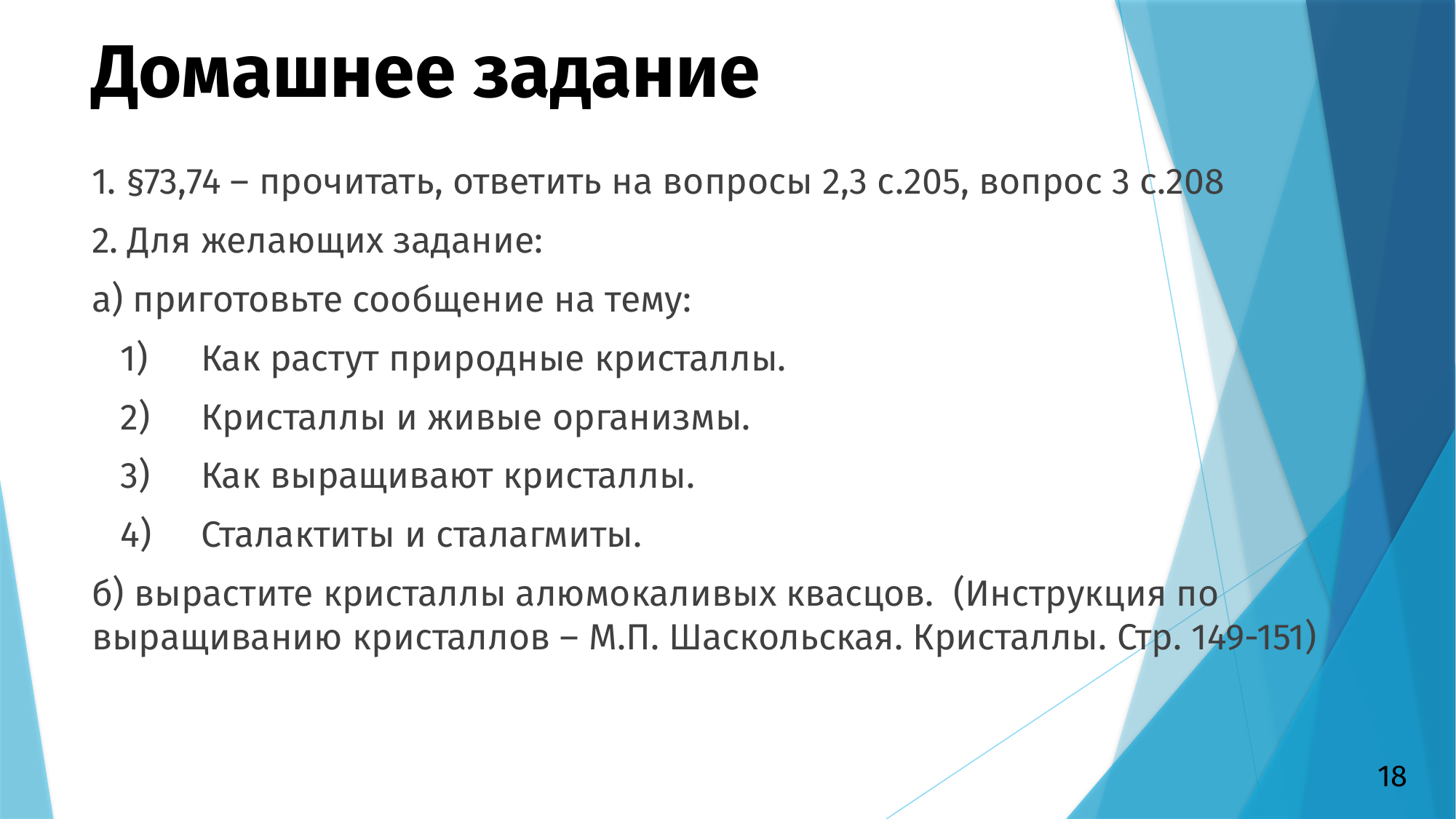

# Домашнее задание
1. §73,74 – прочитать, ответить на вопросы 2,3 с.205, вопрос 3 с.208
2. Для желающих задание:
а) приготовьте сообщение на тему:
   1)	Как растут природные кристаллы.
   2)	Кристаллы и живые организмы.
   3)	Как выращивают кристаллы.
   4)	Сталактиты и сталагмиты.
б) вырастите кристаллы алюмокаливых квасцов.  (Инструкция по выращиванию кристаллов – М.П. Шаскольская. Кристаллы. Стр. 149-151)

18